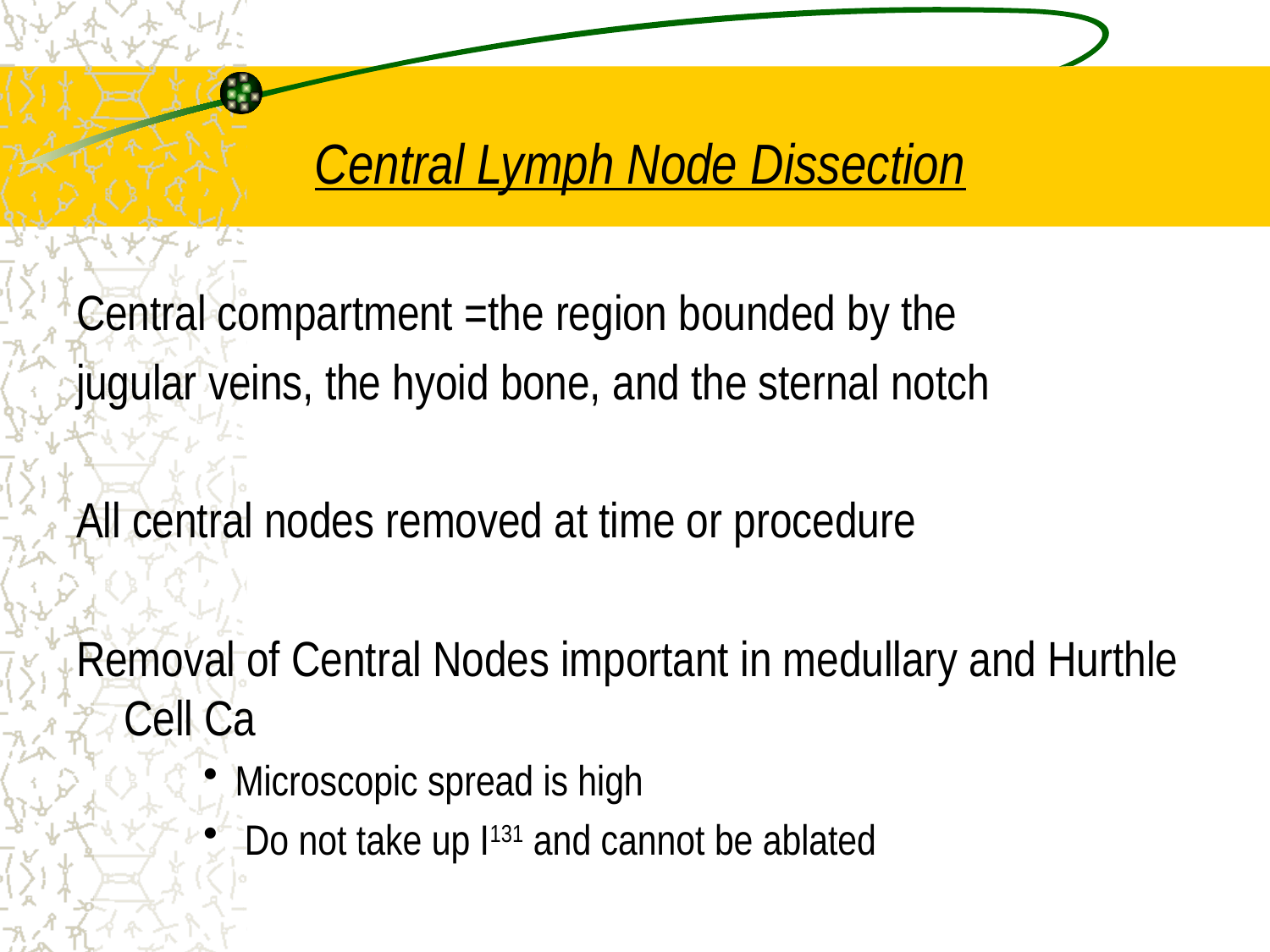

# Central Lymph Node Dissection
Central compartment =the region bounded by the
jugular veins, the hyoid bone, and the sternal notch

All central nodes removed at time or procedure

Removal of Central Nodes important in medullary and Hurthle Cell Ca
Microscopic spread is high
 Do not take up I131 and cannot be ablated